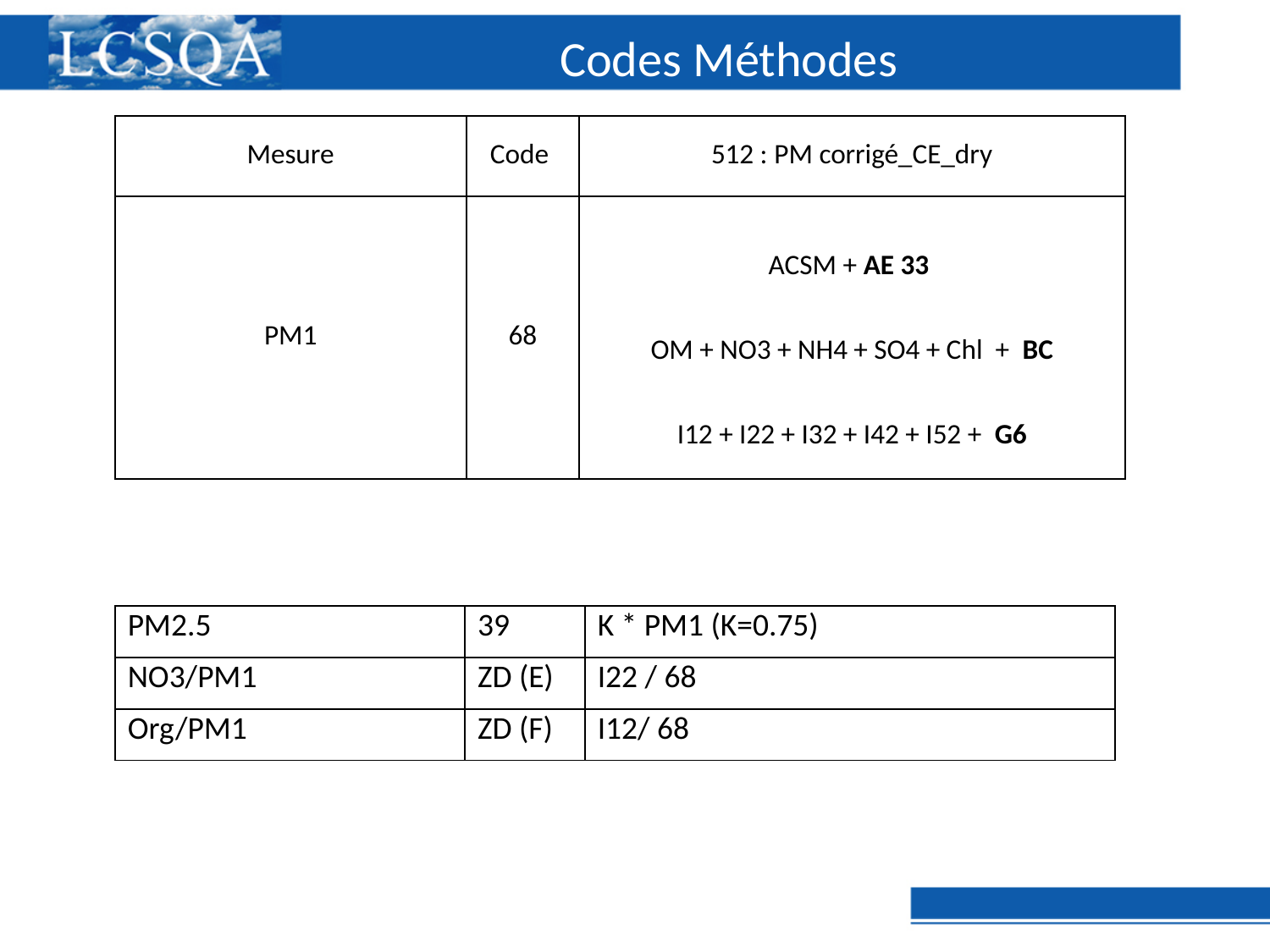

# Codes Méthodes
| Mesure | Code | 512 : PM corrigé\_CE\_dry |
| --- | --- | --- |
| PM1 | 68 | ACSM + AE 33 OM + NO3 + NH4 + SO4 + Chl + BC I12 + I22 + I32 + I42 + I52 + G6 |
| PM2.5 | 39 | K \* PM1 (K=0.75) |
| --- | --- | --- |
| NO3/PM1 | ZD (E) | I22 / 68 |
| Org/PM1 | ZD (F) | I12/ 68 |